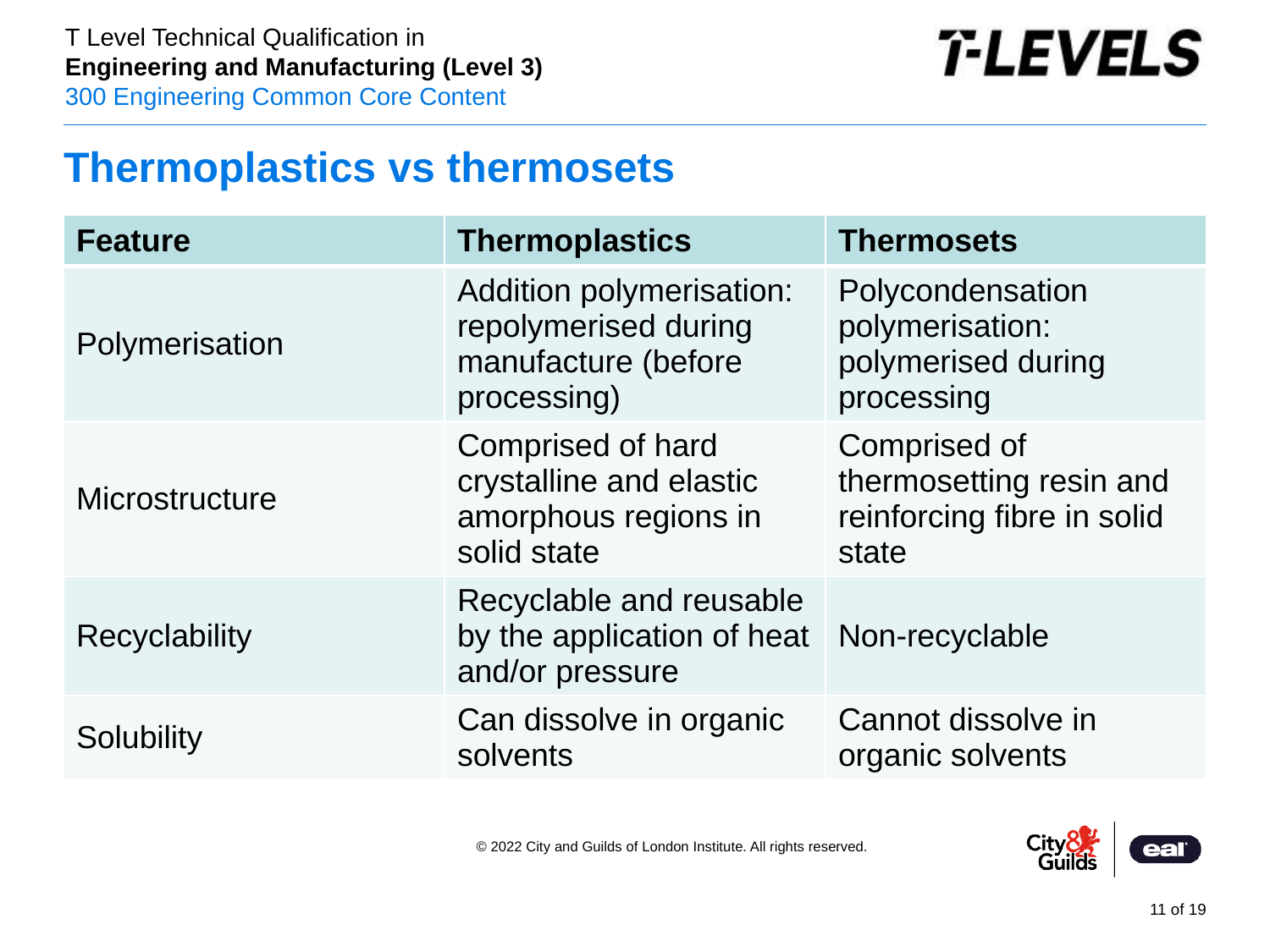

# Thermoplastics vs thermosets

| Feature | Thermoplastics | Thermosets |
| --- | --- | --- |
| Polymerisation | Addition polymerisation: repolymerised during manufacture (before processing) | Polycondensation polymerisation: polymerised during processing |
| Microstructure | Comprised of hard crystalline and elastic amorphous regions in solid state | Comprised of thermosetting resin and reinforcing fibre in solid state |
| Recyclability | Recyclable and reusable by the application of heat and/or pressure | Non-recyclable |
| Solubility | Can dissolve in organic solvents | Cannot dissolve in organic solvents |